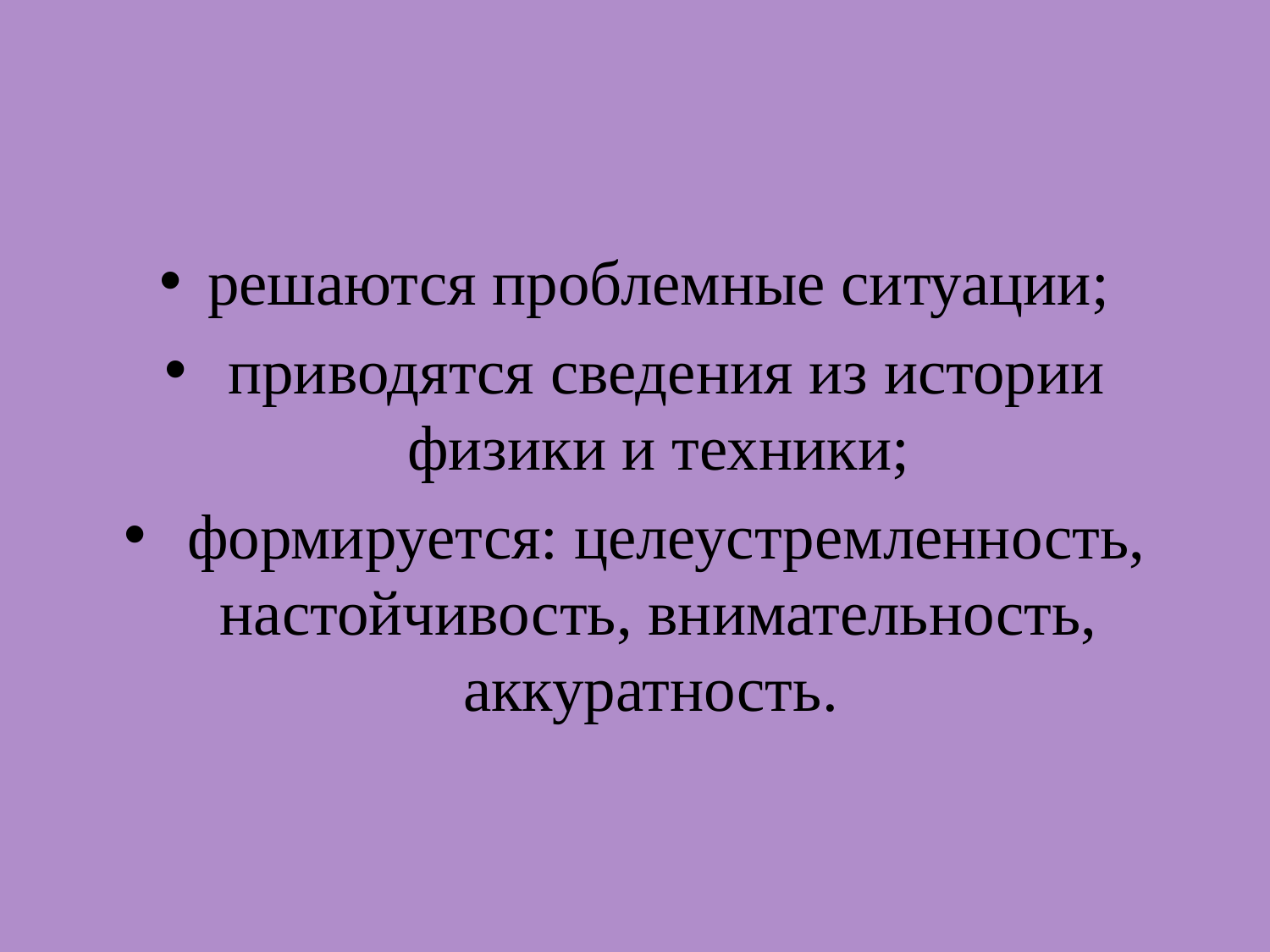

решаются проблемные ситуации;
 приводятся сведения из истории физики и техники;
 формируется: целеустремленность, настойчивость, внимательность, аккуратность.